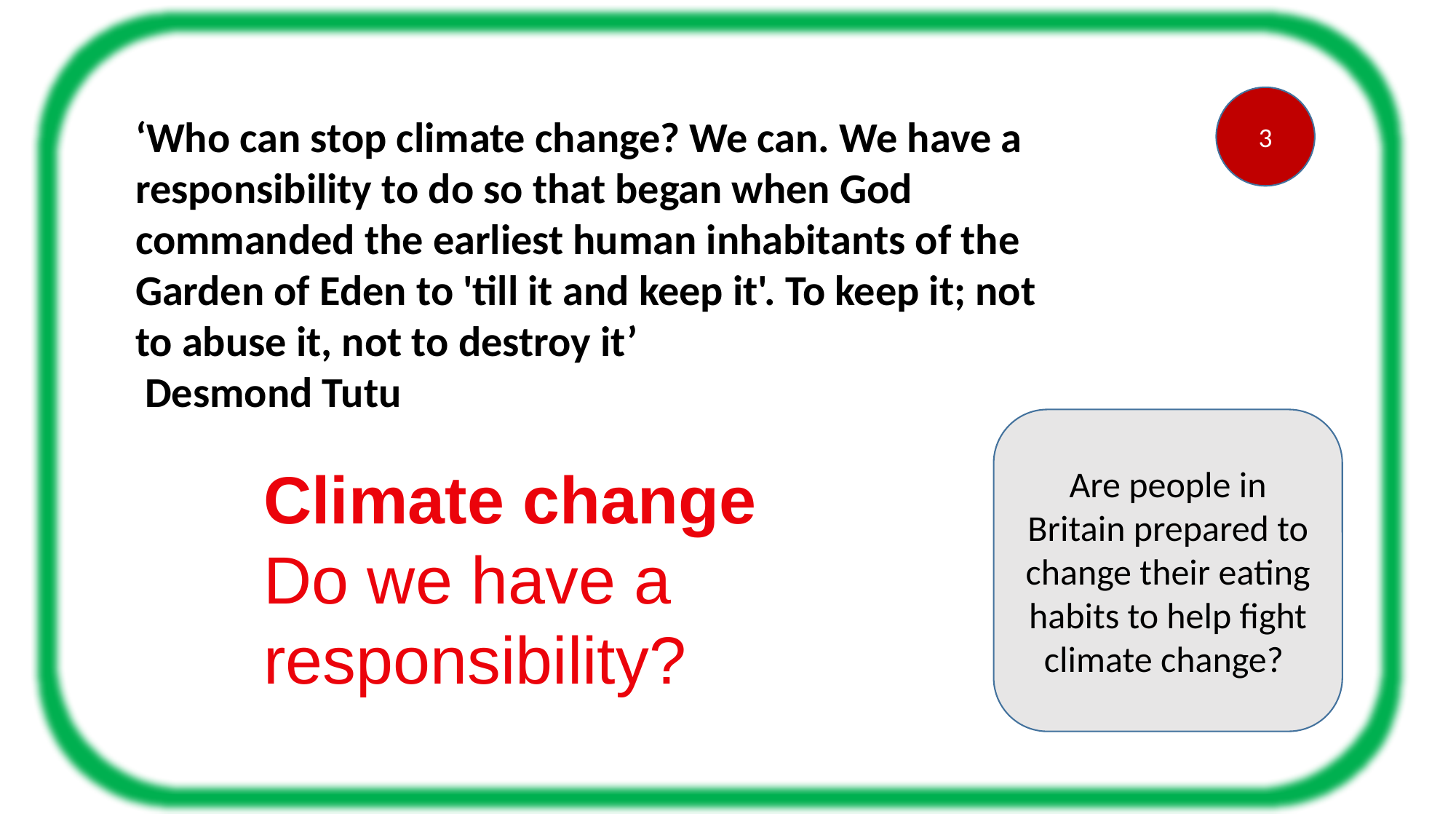

‘Who can stop climate change? We can. We have a responsibility to do so that began when God commanded the earliest human inhabitants of the Garden of Eden to 'till it and keep it'. To keep it; not to abuse it, not to destroy it’
 Desmond Tutu
3
Are people in Britain prepared to change their eating habits to help fight climate change?
Climate change
Do we have a    responsibility?